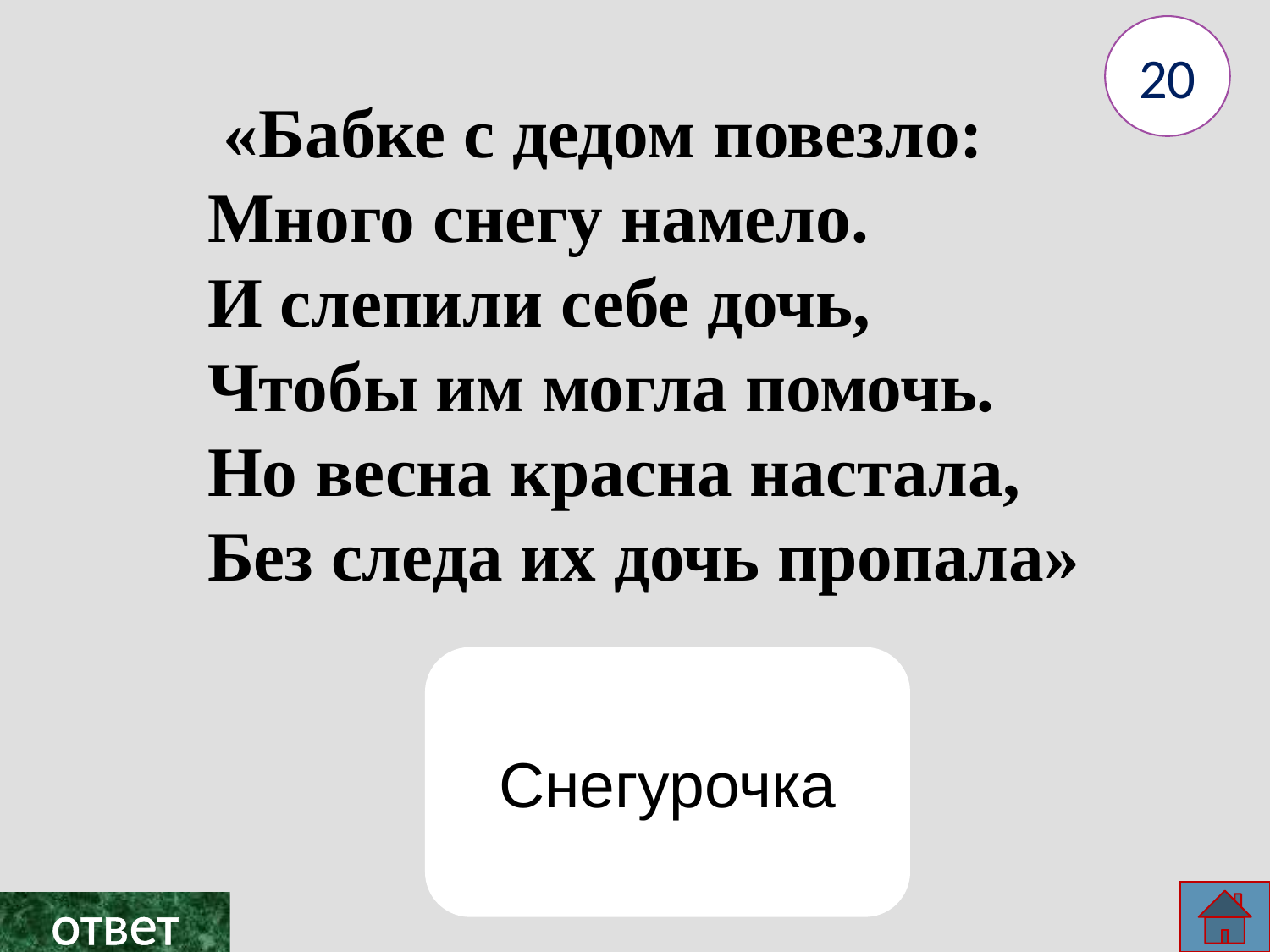

«Бабке с дедом повезло:
Много снегу намело.
И слепили себе дочь,
Чтобы им могла помочь.
Но весна красна настала,
Без следа их дочь пропала»

20
Снегурочка

ответ